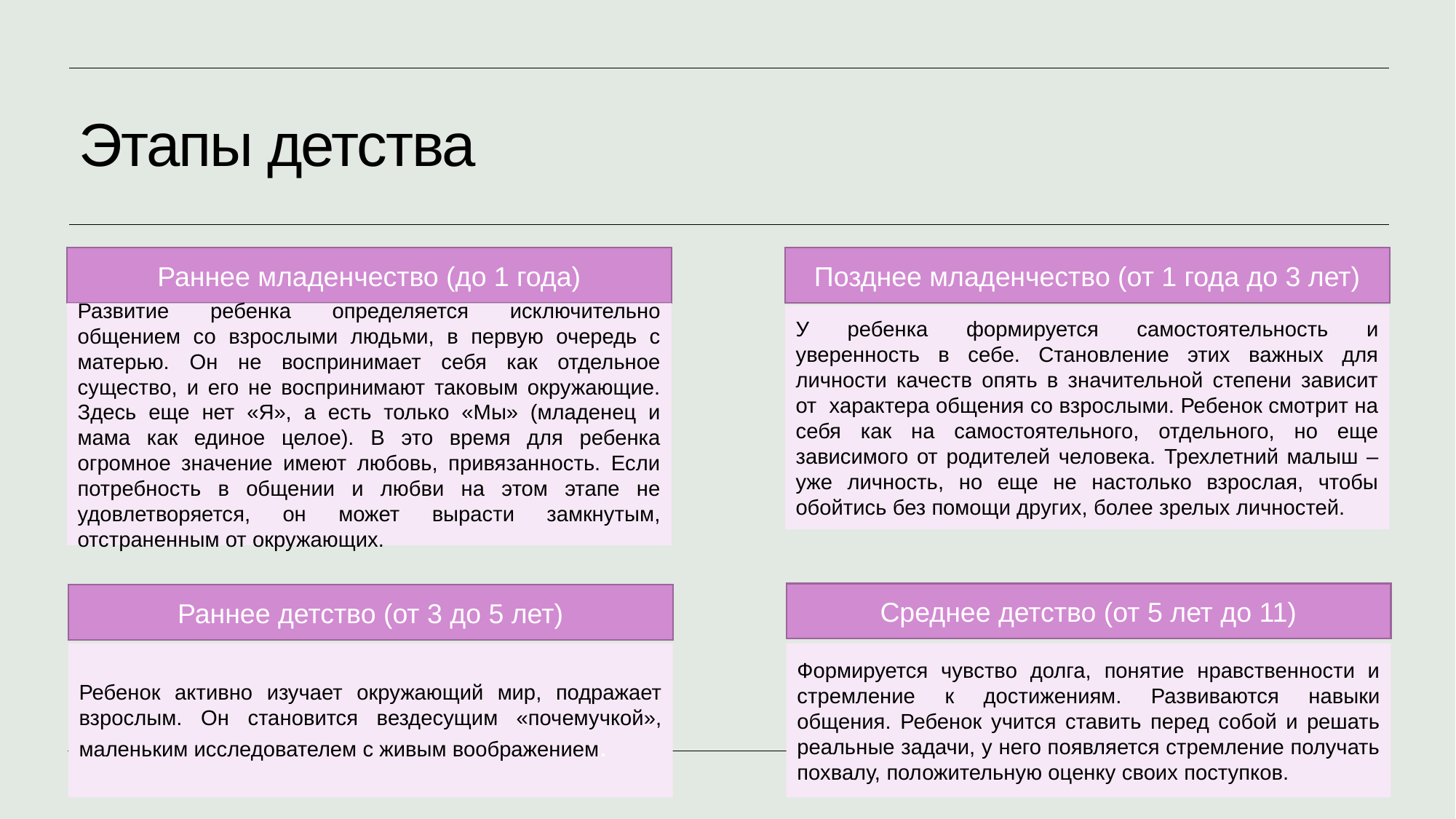

# Этапы детства
Раннее младенчество (до 1 года)
Позднее младенчество (от 1 года до 3 лет)
Развитие ребенка определяется исключительно общением со взрослыми людьми, в первую очередь с матерью. Он не воспринимает себя как отдельное существо, и его не воспринимают таковым окружающие. Здесь еще нет «Я», а есть только «Мы» (младенец и мама как единое целое). В это время для ребенка огромное значение имеют любовь, привязанность. Если потребность в общении и любви на этом этапе не удовлетворяется, он может вырасти замкнутым, отстраненным от окружающих.
У ребенка формируется самостоятельность и уверенность в себе. Становление этих важных для личности качеств опять в значительной степени зависит от  характера общения со взрослыми. Ребенок смотрит на себя как на самостоятельного, отдельного, но еще зависимого от родителей человека. Трехлетний малыш – уже личность, но еще не настолько взрослая, чтобы обойтись без помощи других, более зрелых личностей.
Среднее детство (от 5 лет до 11)
Раннее детство (от 3 до 5 лет)
Ребенок активно изучает окружающий мир, подражает взрослым. Он становится вездесущим «почемучкой», маленьким исследователем с живым воображением.
Формируется чувство долга, понятие нравственности и стремление к достижениям. Развиваются навыки общения. Ребенок учится ставить перед собой и решать реальные задачи, у него появляется стремление получать похвалу, положительную оценку своих поступков.